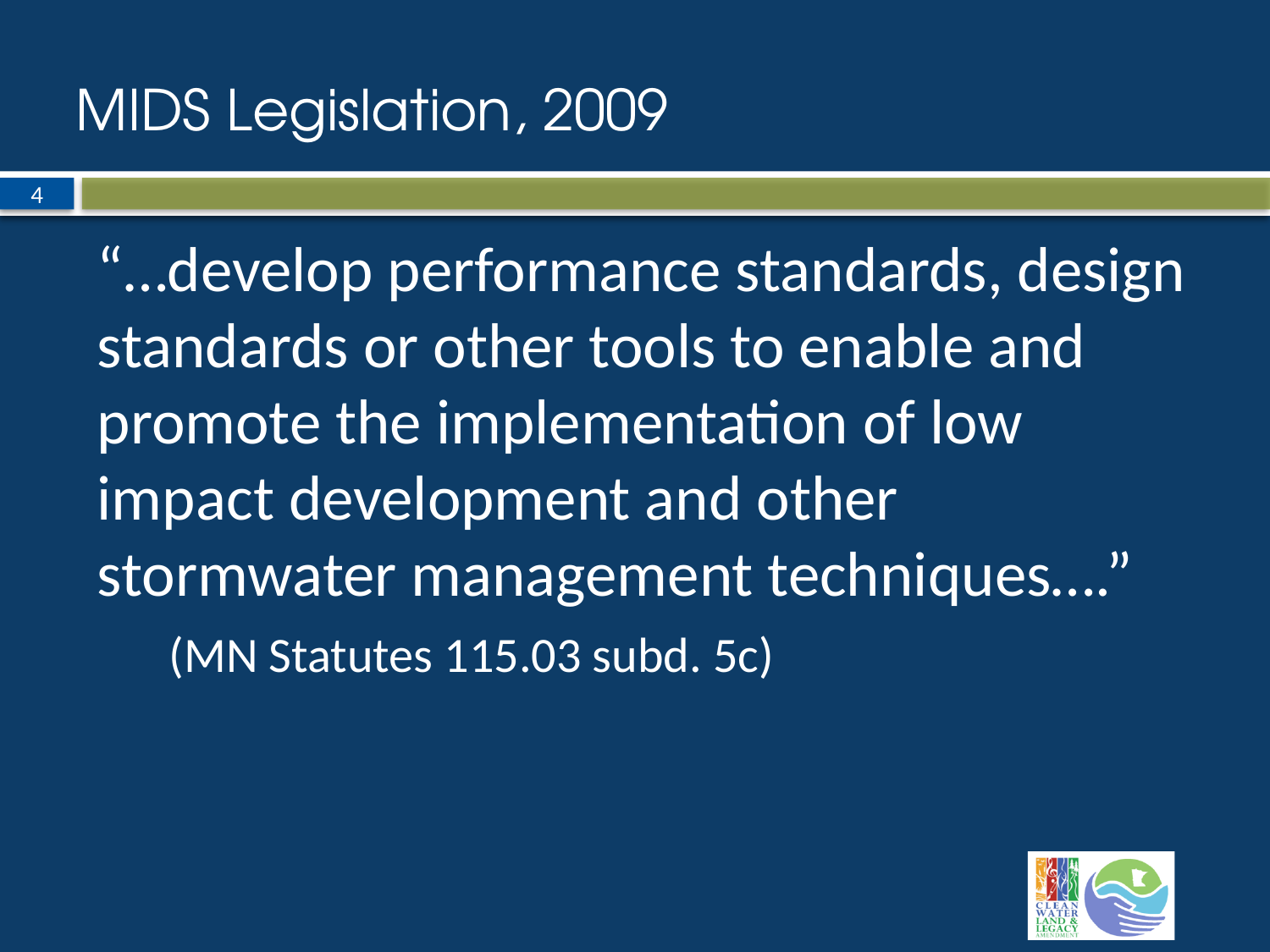

# MIDS Legislation, 2009
4
“…develop performance standards, design standards or other tools to enable and promote the implementation of low impact development and other stormwater management techniques….”          (MN Statutes 115.03 subd. 5c)